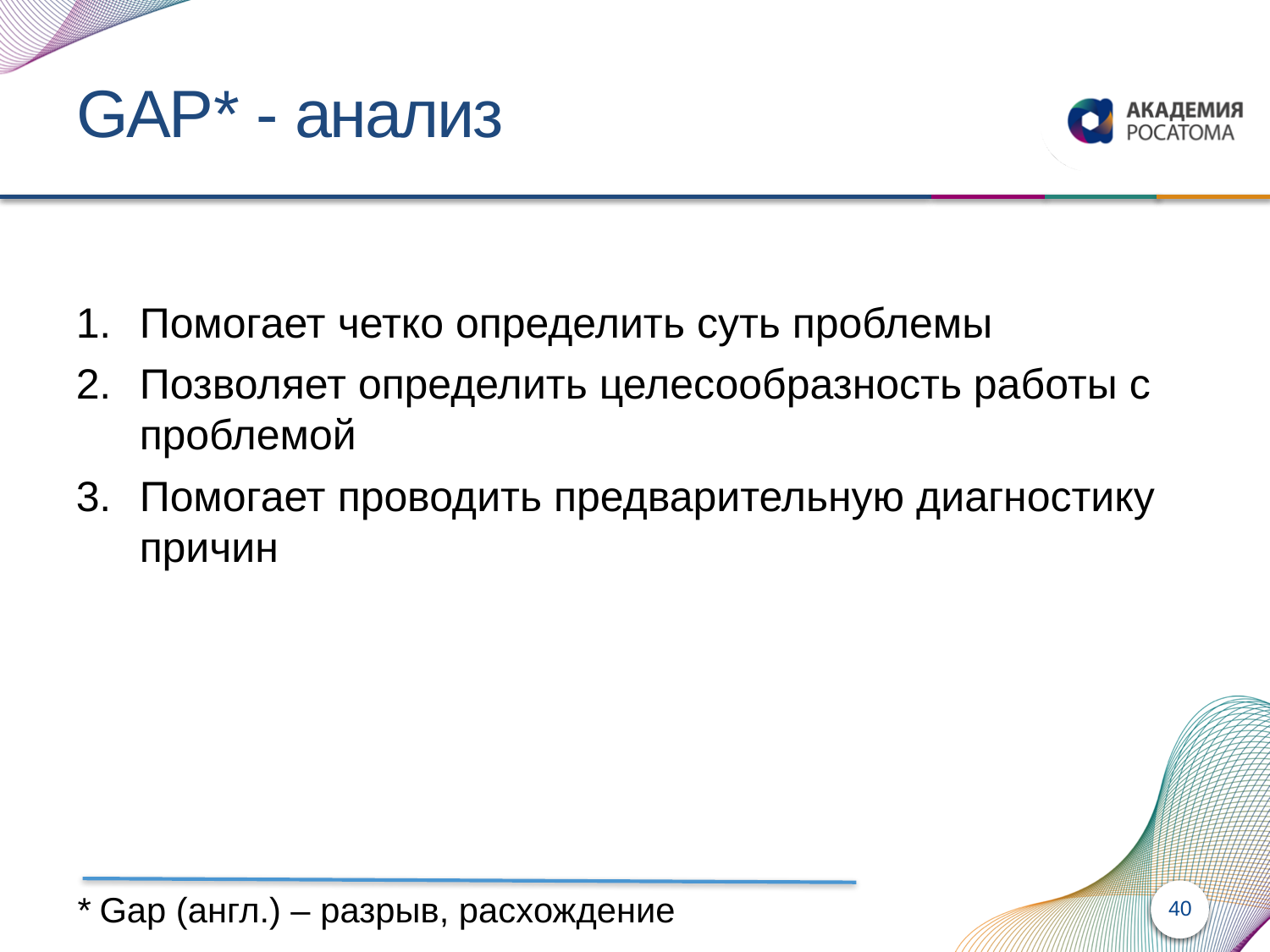

# GAP* - анализ
Помогает четко определить суть проблемы
Позволяет определить целесообразность работы с проблемой
Помогает проводить предварительную диагностику причин

* Gap (англ.) – разрыв, расхождение
40